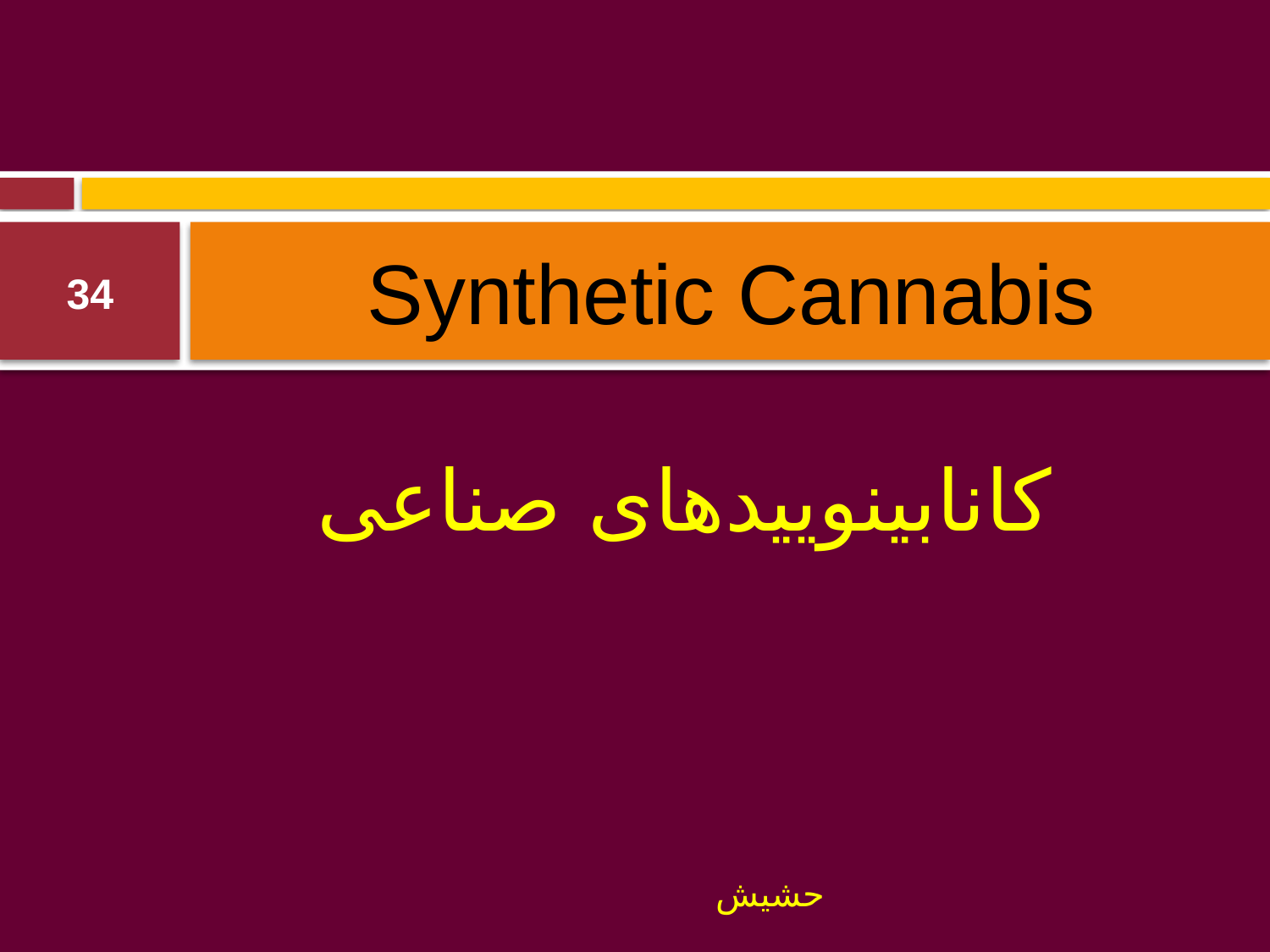

# Synthetic Cannabis
34
کانابینوییدهای صناعی
حشیش